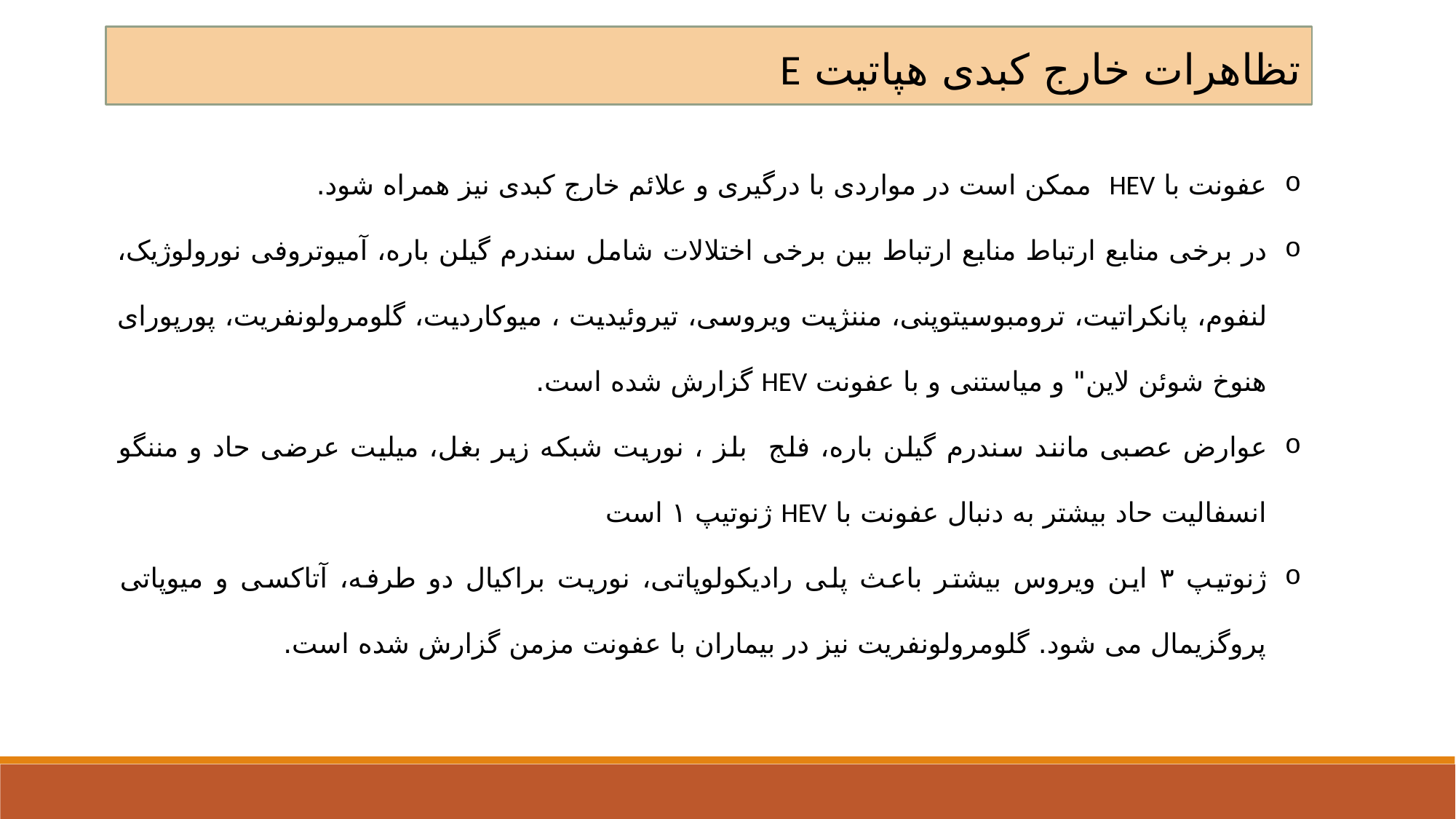

تظاهرات خارج کبدی هپاتیت E
عفونت با HEV  ممکن است در مواردی با درگیری و علائم خارج کبدی نیز همراه شود.
در برخی منابع ارتباط منابع ارتباط بین برخی اختلالات شامل سندرم گیلن باره، آمیوتروفی نورولوژیک، لنفوم، پانکراتیت، ترومبوسیتوپنی، مننژیت ویروسی، تیروئیدیت ، میوکاردیت، گلومرولونفریت، پورپورای هنوخ شوئن لاين" و میاستنی و با عفونت HEV گزارش شده است.
عوارض عصبی مانند سندرم گیلن باره، فلج  بلز ، نوریت شبکه زیر بغل، میلیت عرضی حاد و مننگو انسفالیت حاد بیشتر به دنبال عفونت با HEV ژنوتیپ ۱ است
ژنوتیپ ۳ این ویروس بیشتر باعث پلی رادیکولوپاتی، نوریت براکیال دو طرفه، آتاکسی و میوپاتی پروگزیمال می شود. گلومرولونفریت نیز در بیماران با عفونت مزمن گزارش شده است.